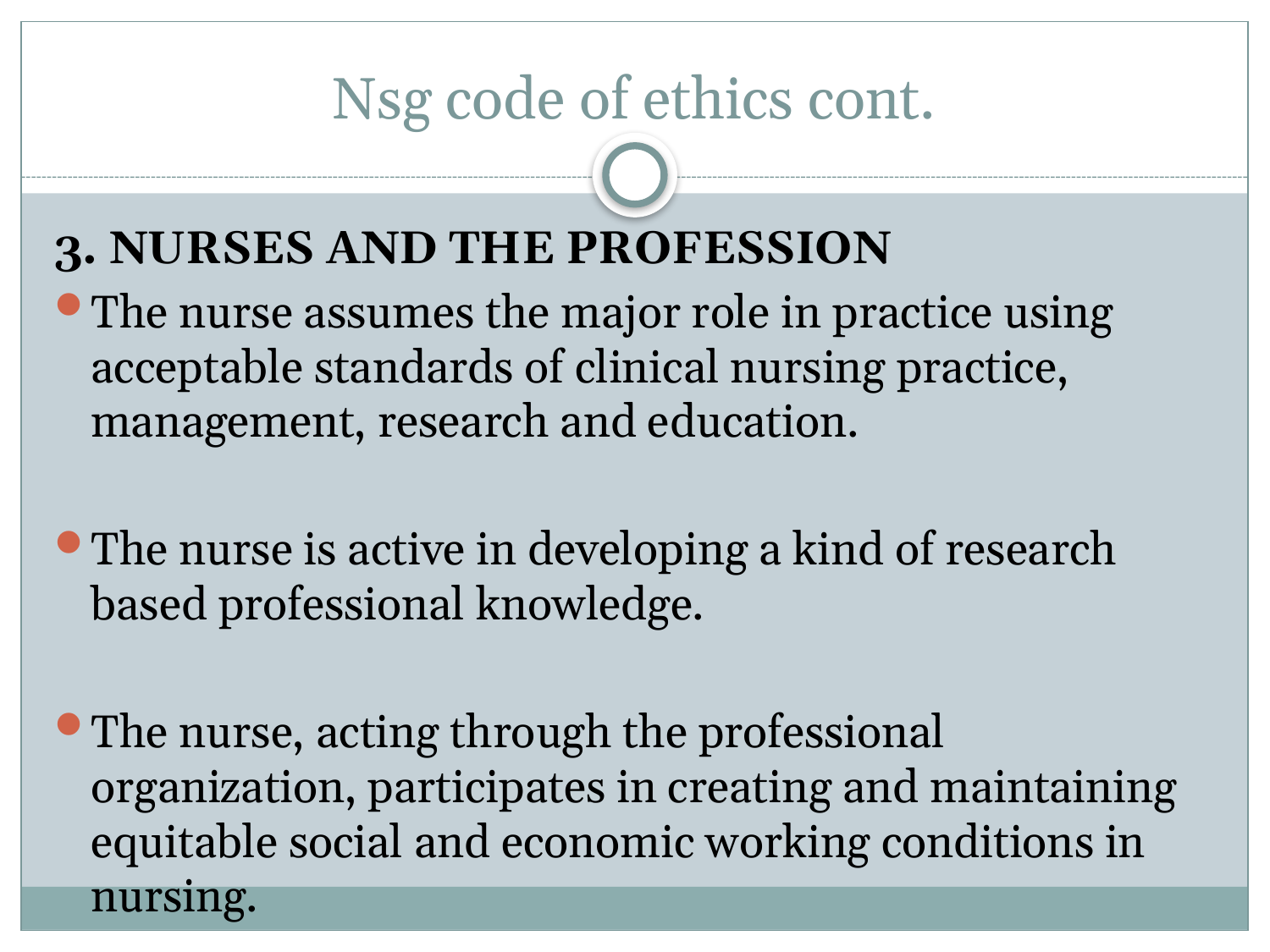

# Nsg code of ethics cont.
3. NURSES AND THE PROFESSION
The nurse assumes the major role in practice using acceptable standards of clinical nursing practice, management, research and education.

The nurse is active in developing a kind of research based professional knowledge.

The nurse, acting through the professional organization, participates in creating and maintaining equitable social and economic working conditions in nursing.